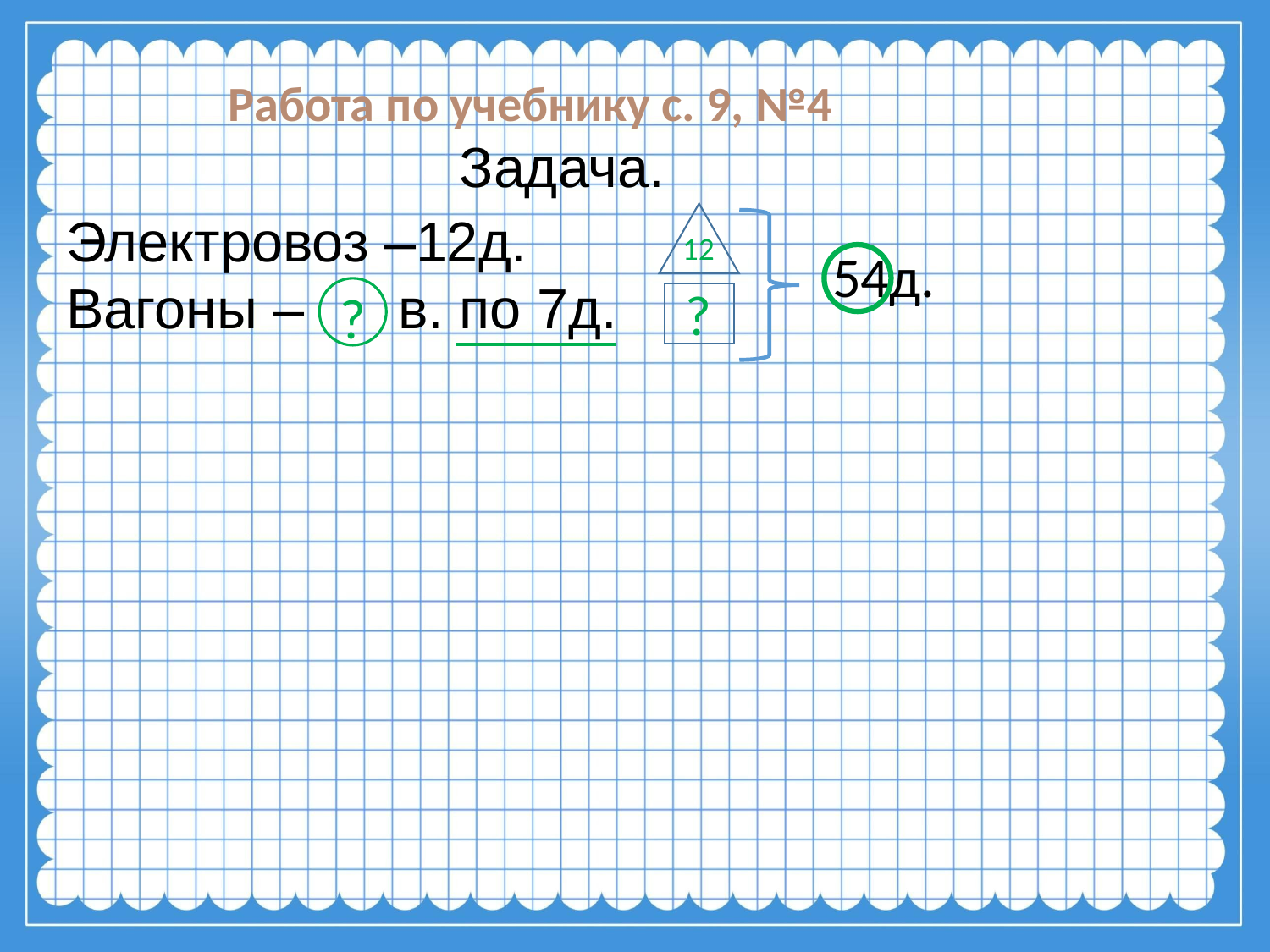

Работа по учебнику с. 9, №4
Задача.
Электровоз –12д.
Вагоны –      в. по 7д.

12
54д.

?
?